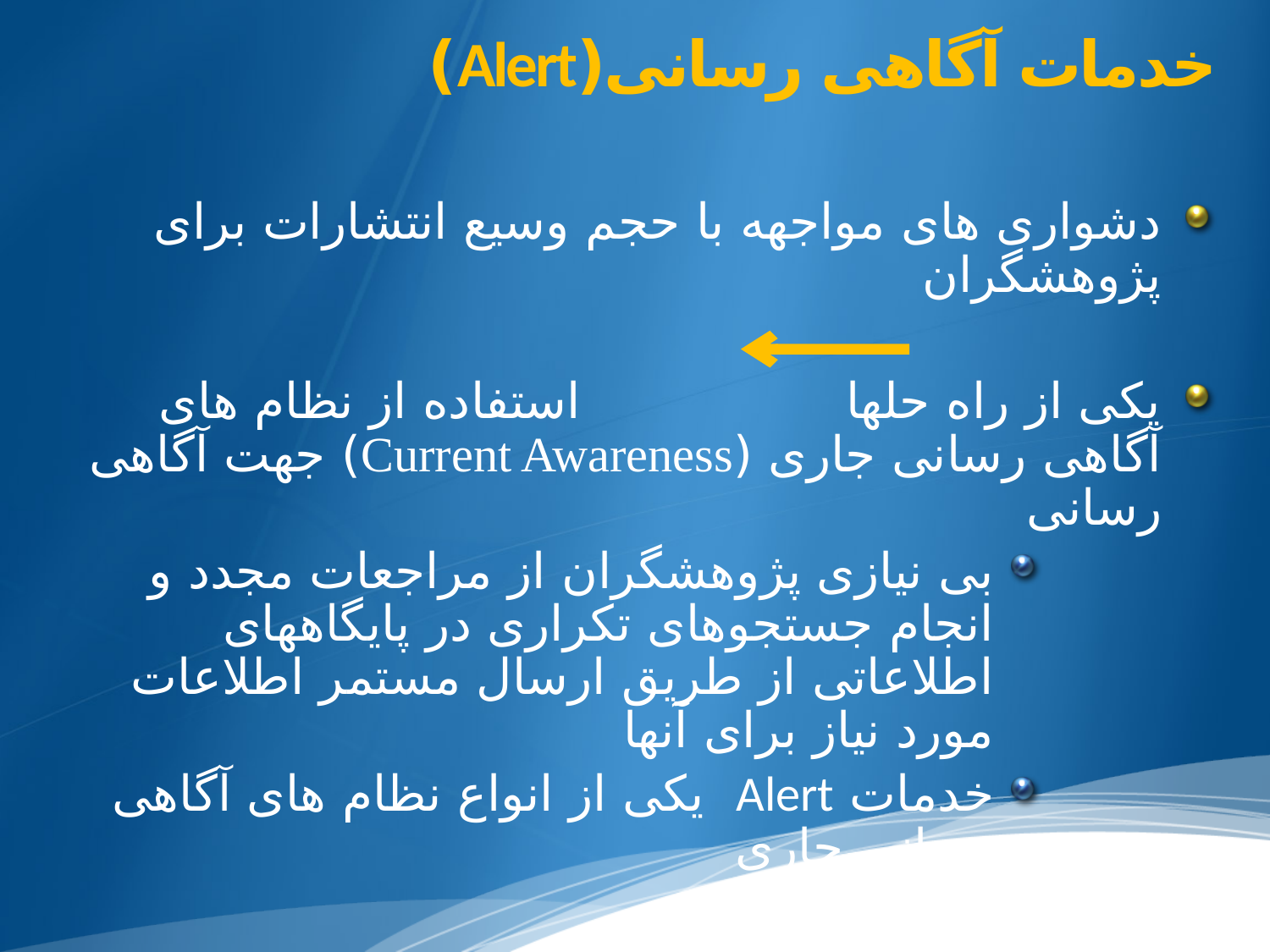

# خدمات آگاهی رسانی(Alert)
دشواری های مواجهه با حجم وسیع انتشارات برای پژوهشگران

یکی از راه حلها                 استفاده از نظام های آگاهی رسانی جاری (Current Awareness) جهت آگاهی رسانی
بی نیازی پژوهشگران از مراجعات مجدد و انجام جستجوهای تکراری در پایگاههای اطلاعاتی از طریق ارسال مستمر اطلاعات مورد نیاز برای آنها
خدمات Alert  یکی از انواع نظام های آگاهی رسانی جاری